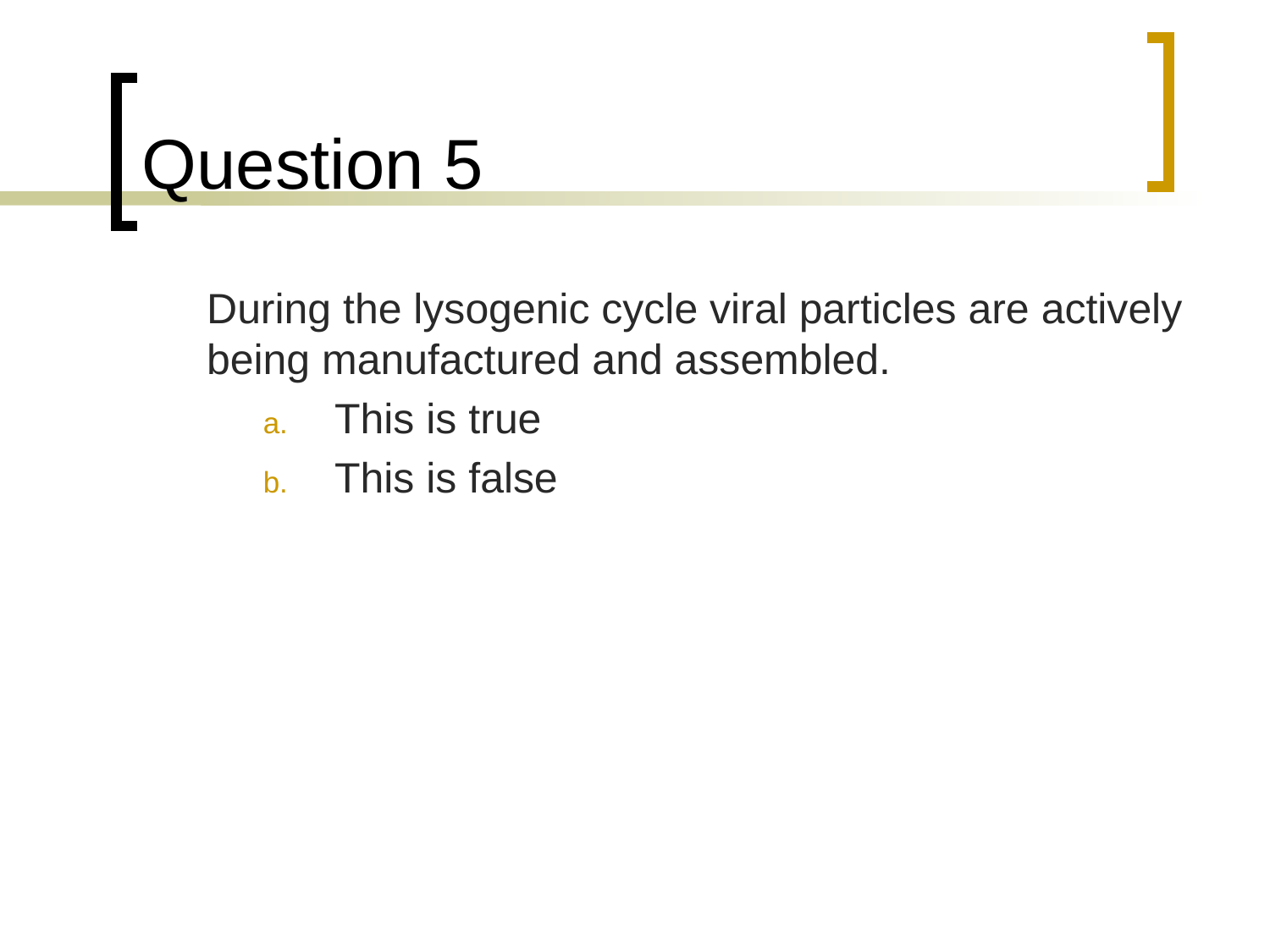

# Question 5
	During the lysogenic cycle viral particles are actively being manufactured and assembled.
This is true
This is false